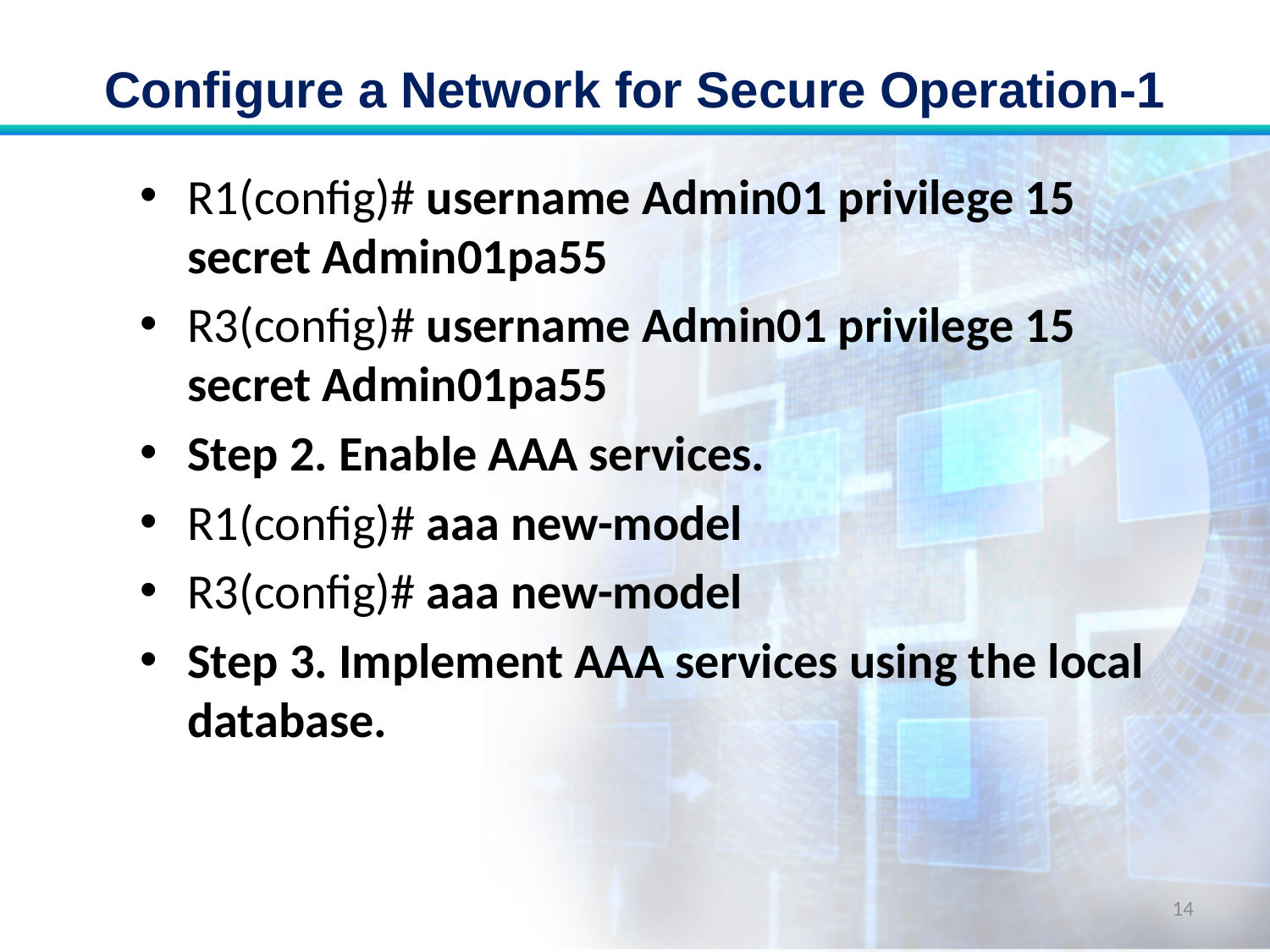

# Configure a Network for Secure Operation-1
R1(config)# username Admin01 privilege 15 secret Admin01pa55
R3(config)# username Admin01 privilege 15 secret Admin01pa55
Step 2. Enable AAA services.
R1(config)# aaa new-model
R3(config)# aaa new-model
Step 3. Implement AAA services using the local database.

14